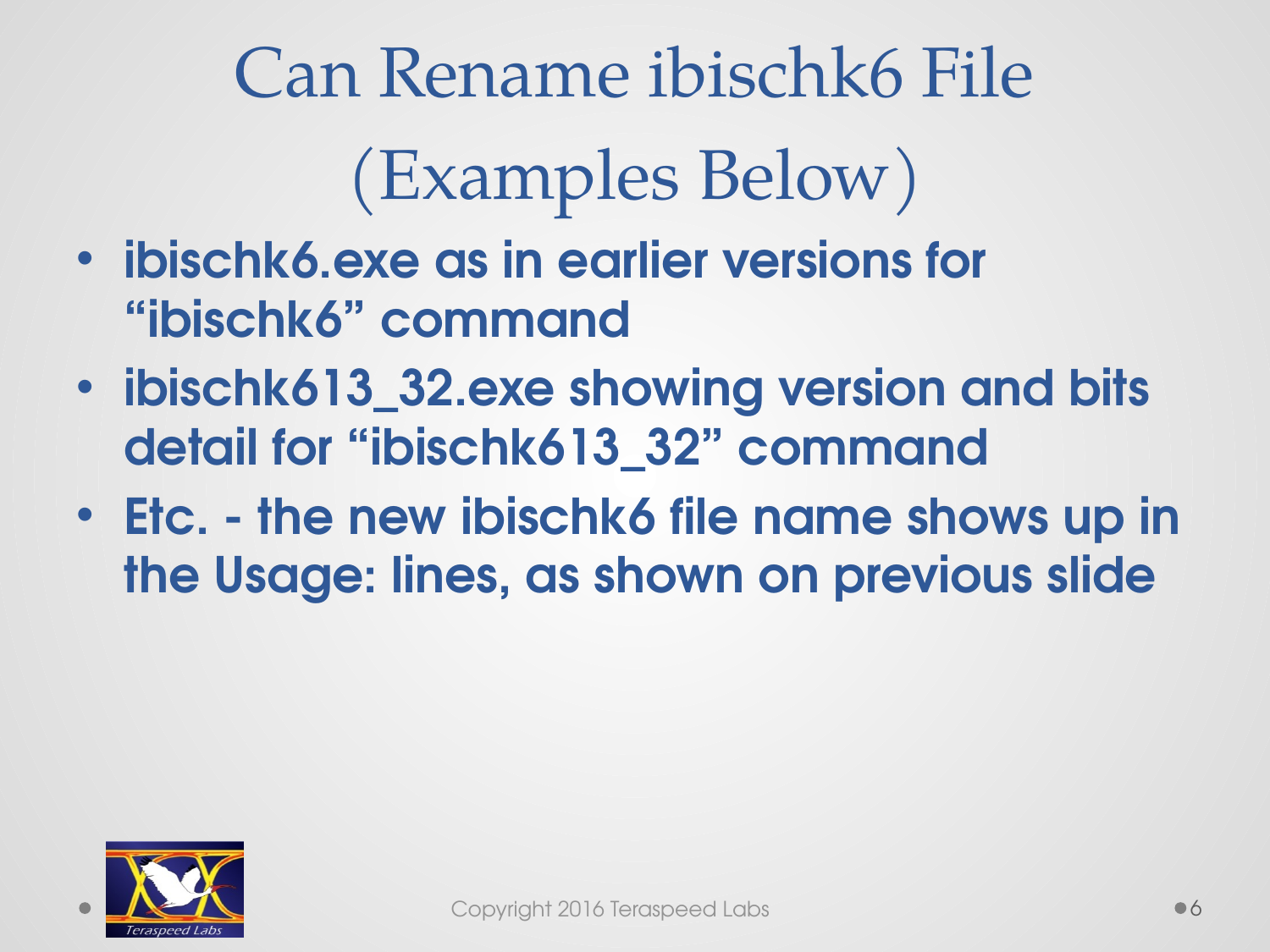

# Can Rename ibischk6 File (Examples Below)
ibischk6.exe as in earlier versions for “ibischk6” command
ibischk613_32.exe showing version and bits detail for “ibischk613_32” command
Etc. - the new ibischk6 file name shows up in the Usage: lines, as shown on previous slide
6
Copyright 2016 Teraspeed Labs